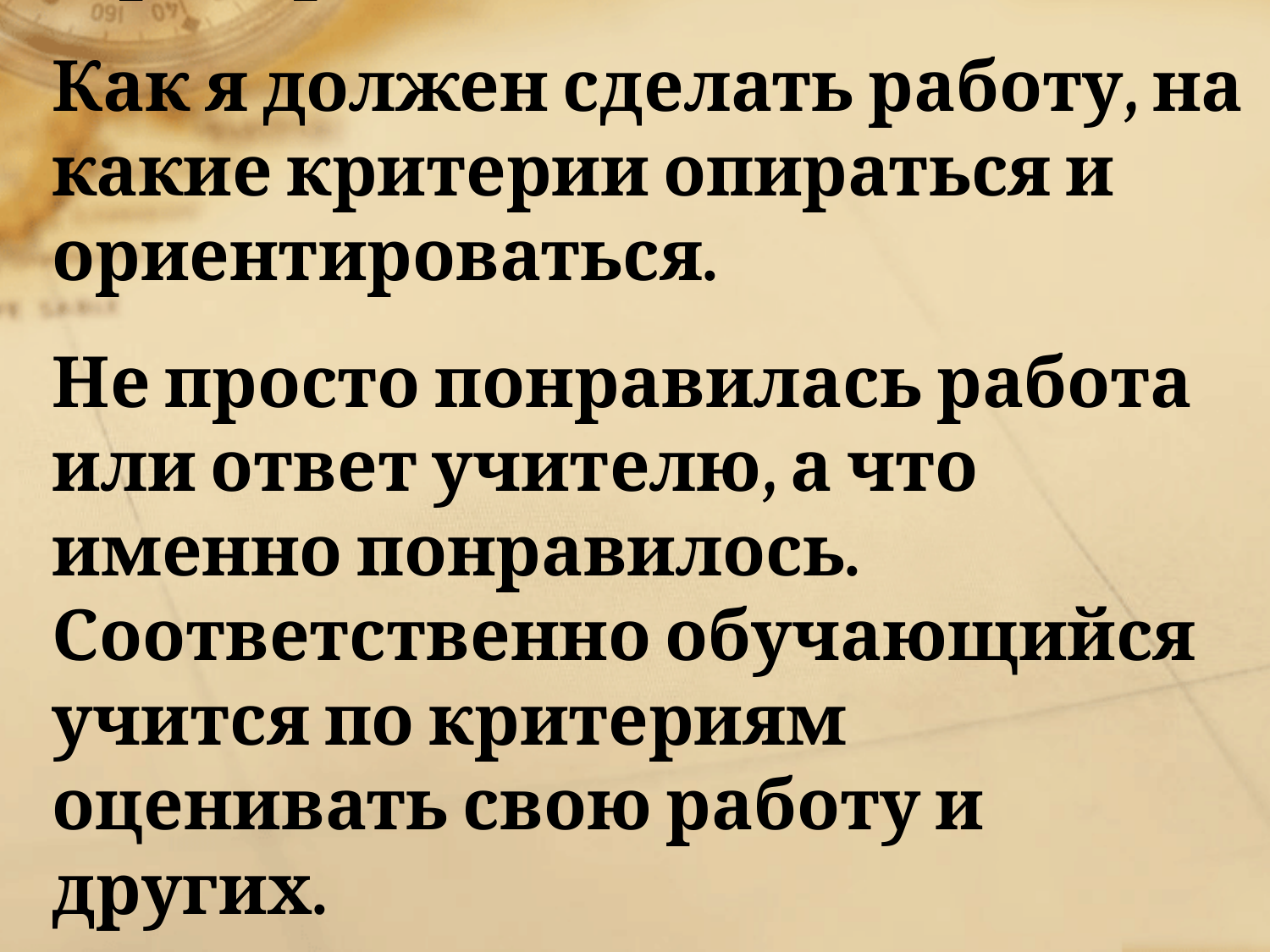

Должна присутствовать на уроке критериальность (критерии).
Как я должен сделать работу, на какие критерии опираться и ориентироваться.
Не просто понравилась работа или ответ учителю, а что именно понравилось. Соответственно обучающийся учится по критериям оценивать свою работу и других.
#